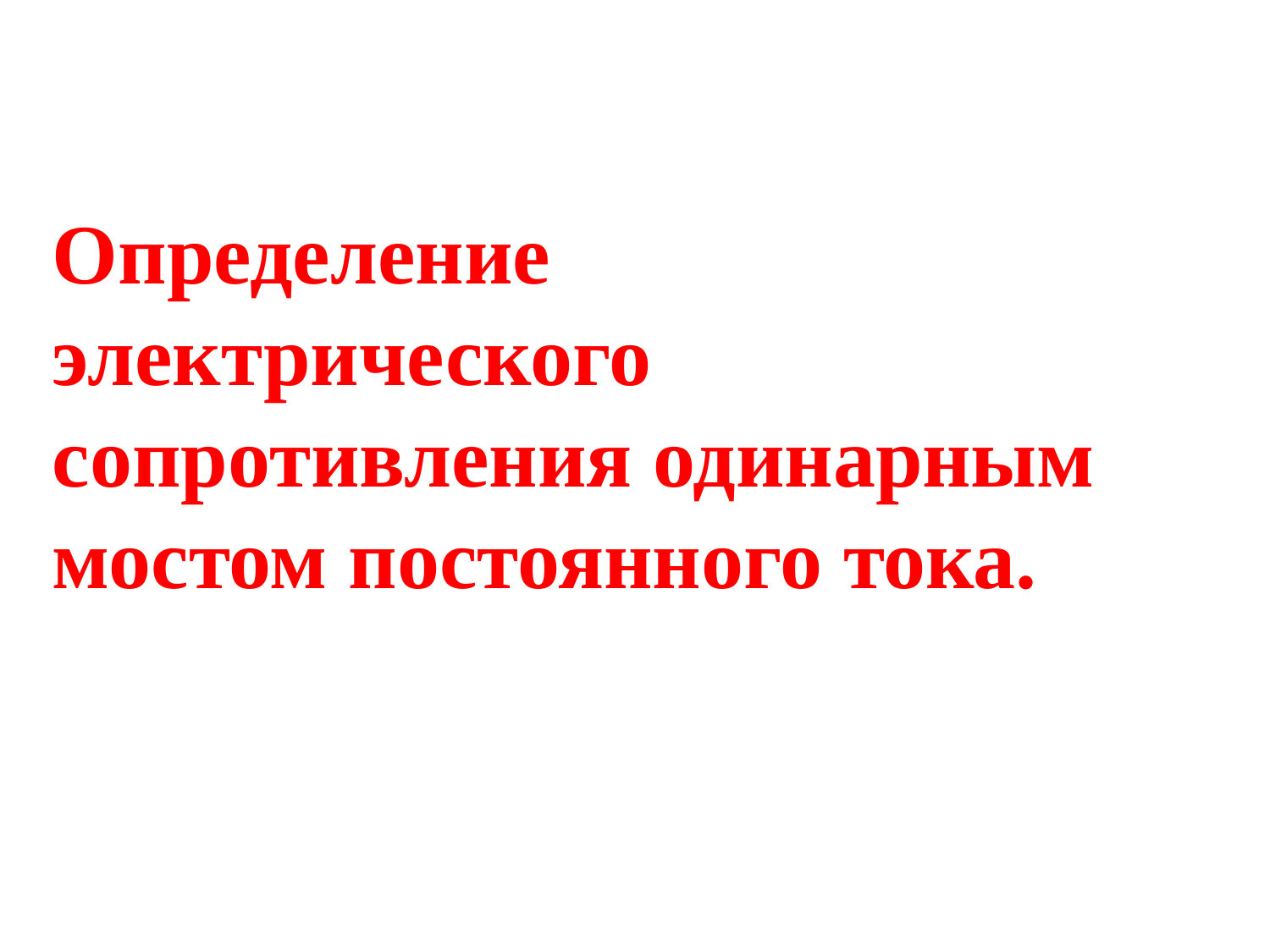

Определение электрического сопротивления одинарным мостом постоянного тока.
#